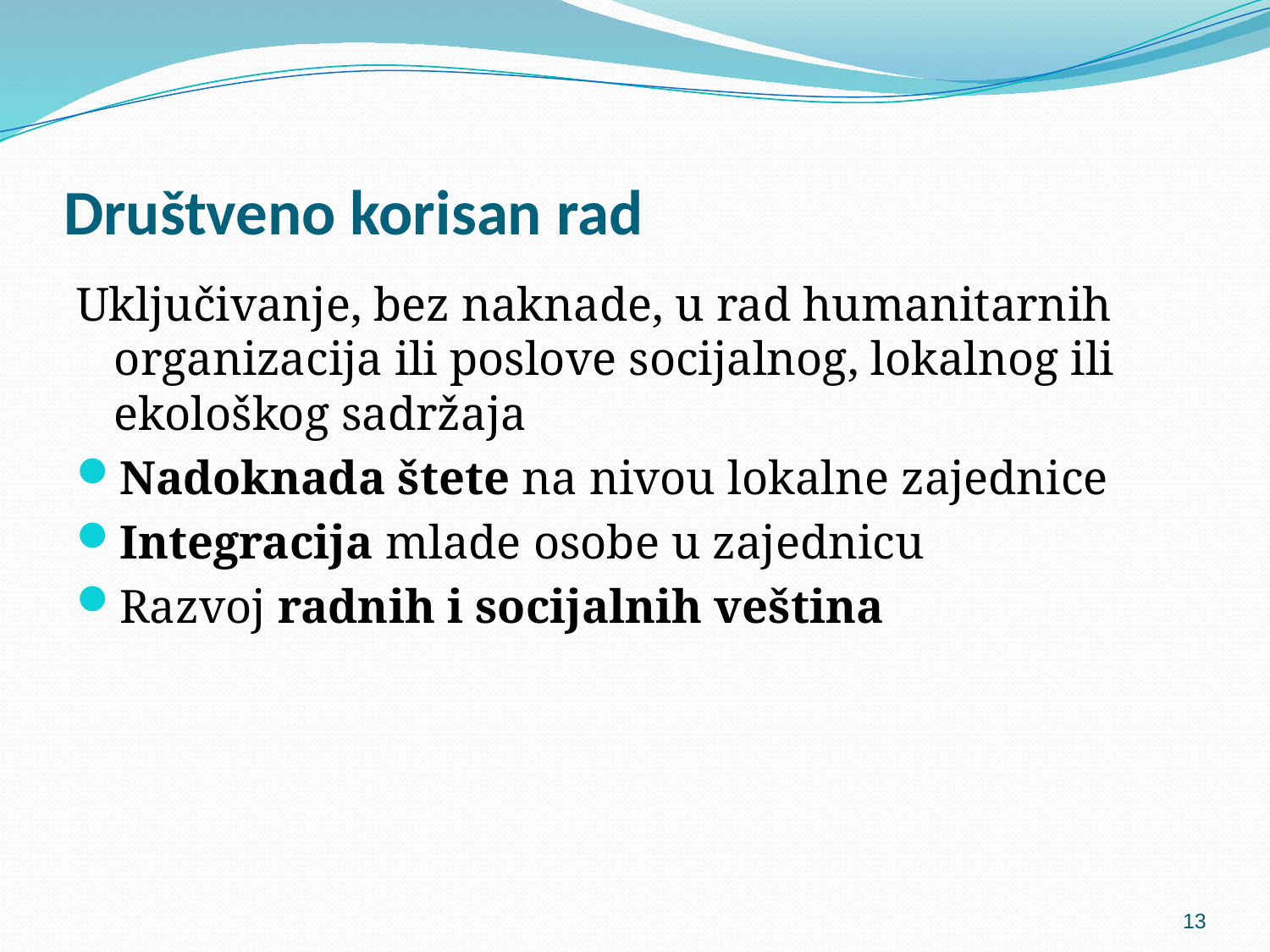

# Društveno korisan rad
Uključivanje, bez naknade, u rad humanitarnih organizacija ili poslove socijalnog, lokalnog ili ekološkog sadržaja
Nadoknada štete na nivou lokalne zajednice
Integracija mlade osobe u zajednicu
Razvoj radnih i socijalnih veština
13